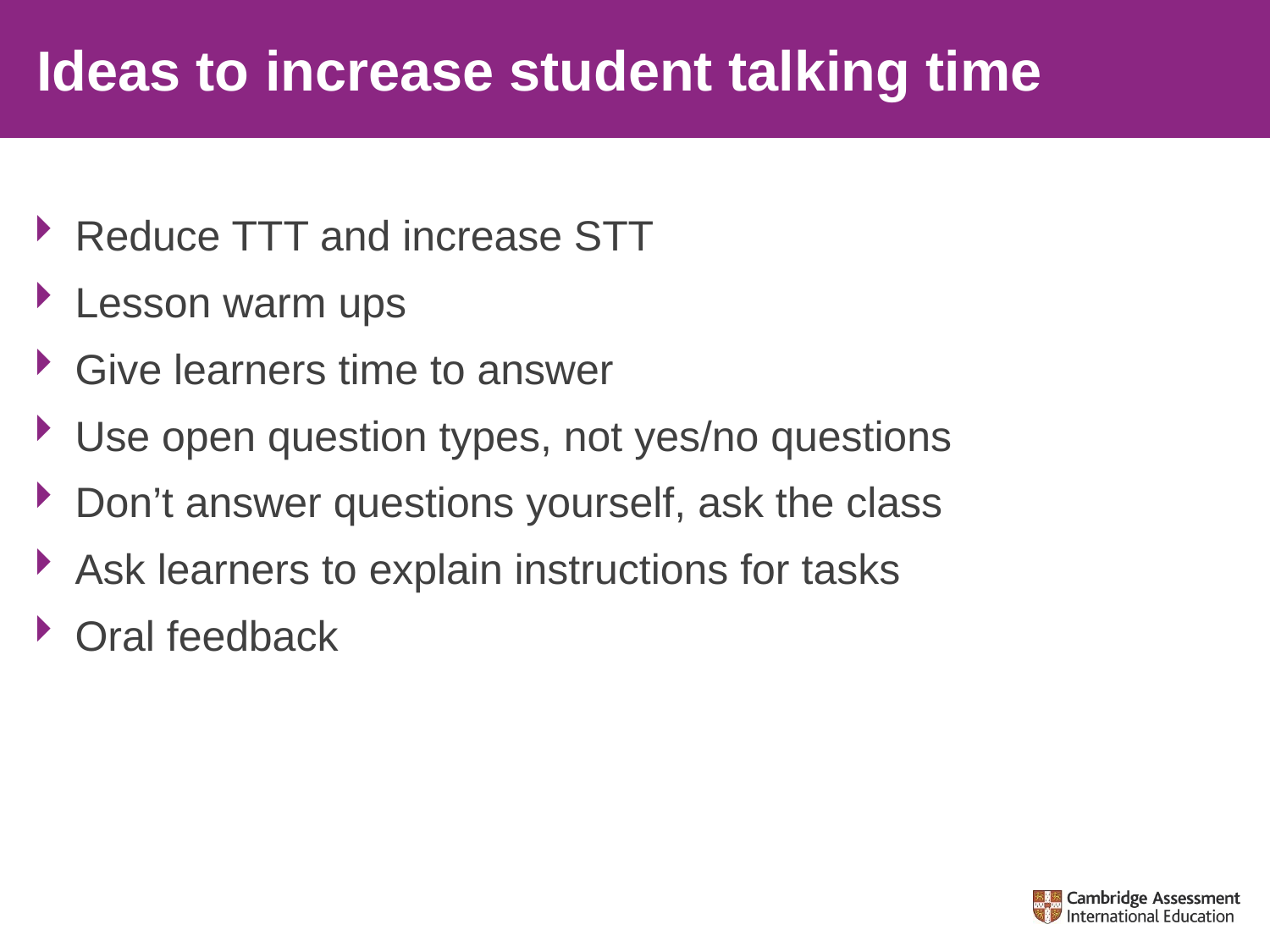

# Ideas to increase student talking time
Reduce TTT and increase STT
Lesson warm ups
Give learners time to answer
Use open question types, not yes/no questions
Don’t answer questions yourself, ask the class
Ask learners to explain instructions for tasks
Oral feedback